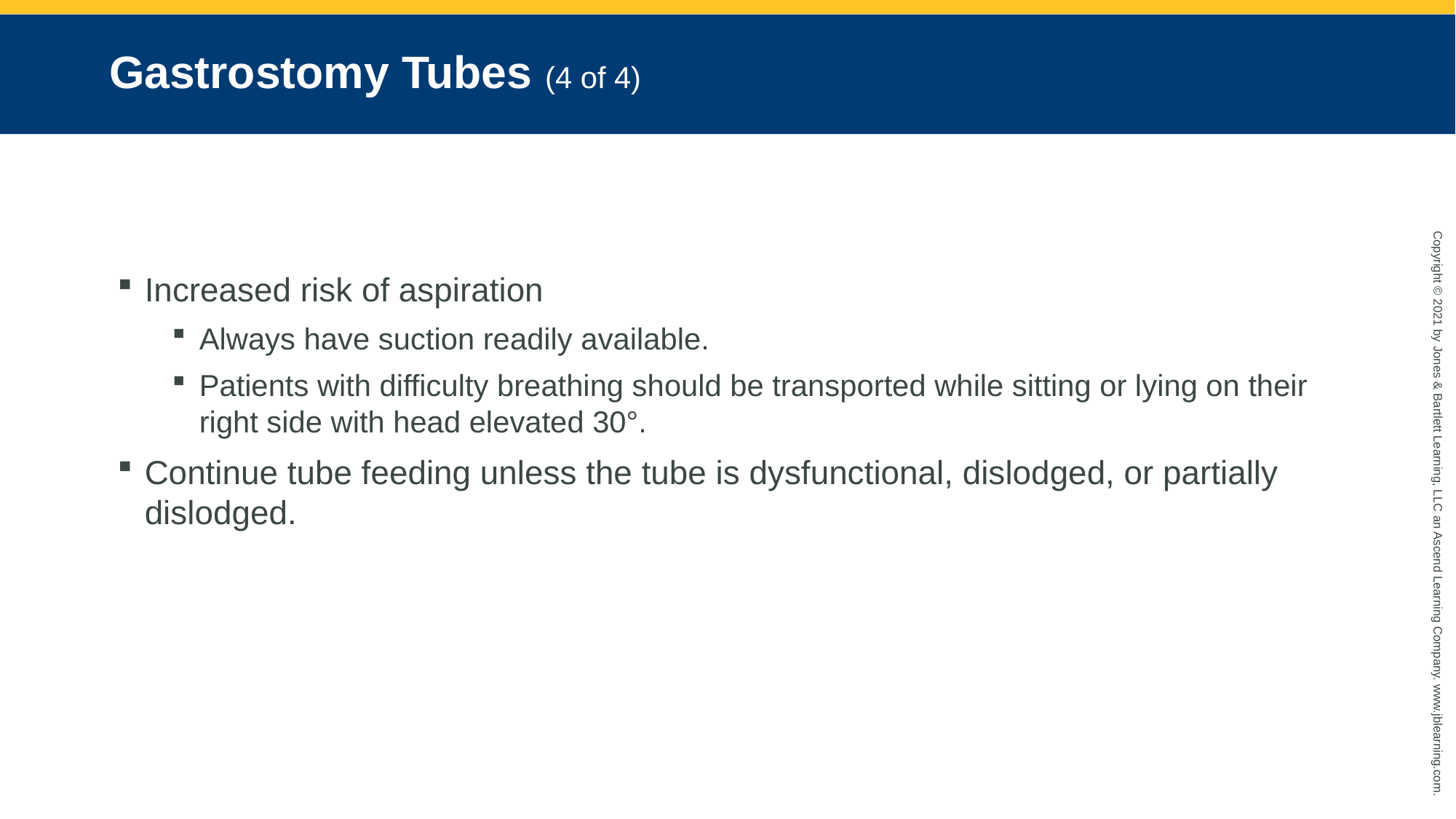

# Gastrostomy Tubes (4 of 4)
Increased risk of aspiration
Always have suction readily available.
Patients with difficulty breathing should be transported while sitting or lying on their right side with head elevated 30°.
Continue tube feeding unless the tube is dysfunctional, dislodged, or partially dislodged.